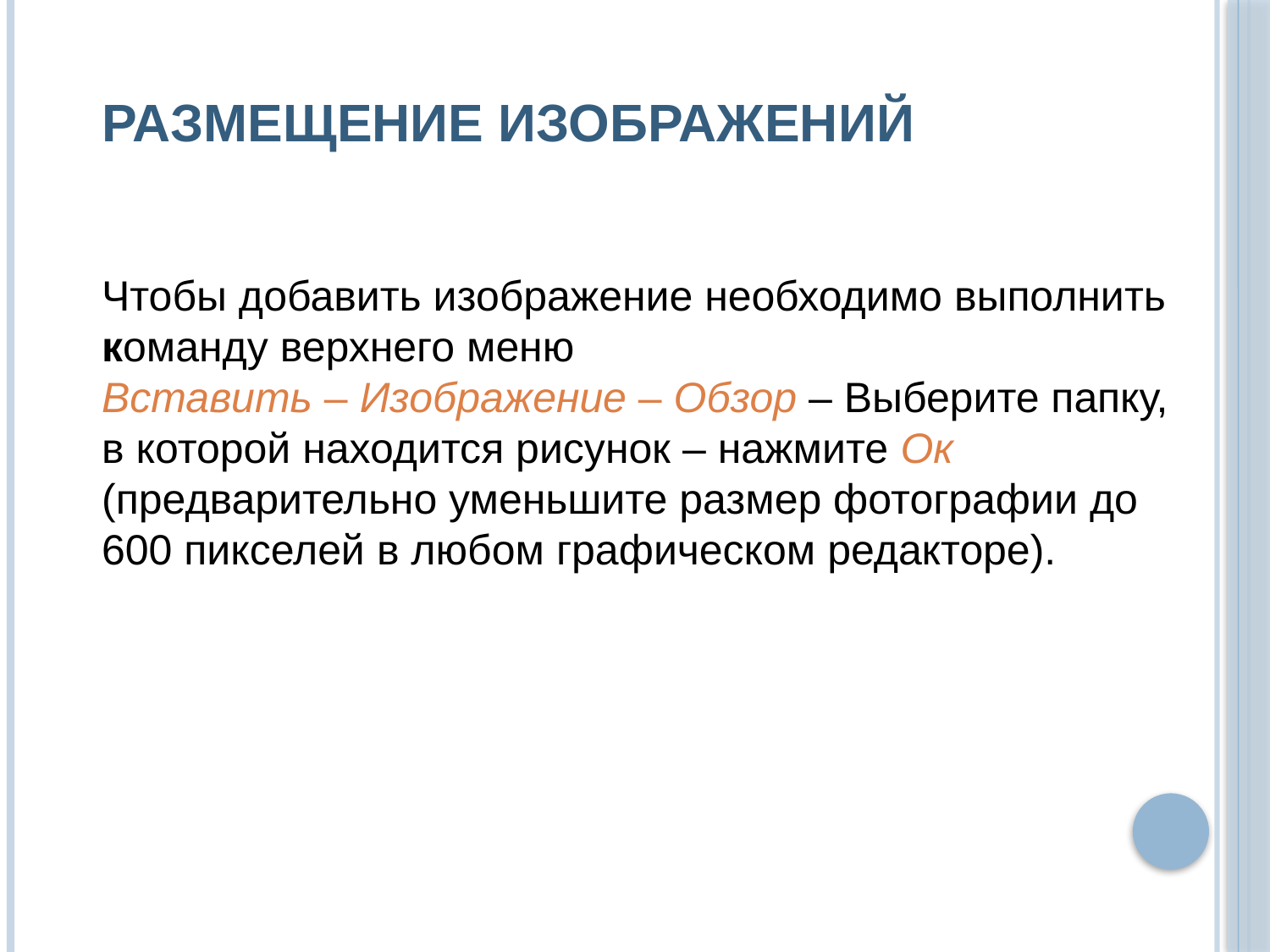

# Размещение изображений

Чтобы добавить изображение необходимо выполнить команду верхнего меню
Вставить – Изображение – Обзор – Выберите папку, в которой находится рисунок – нажмите Ок (предварительно уменьшите размер фотографии до 600 пикселей в любом графическом редакторе).